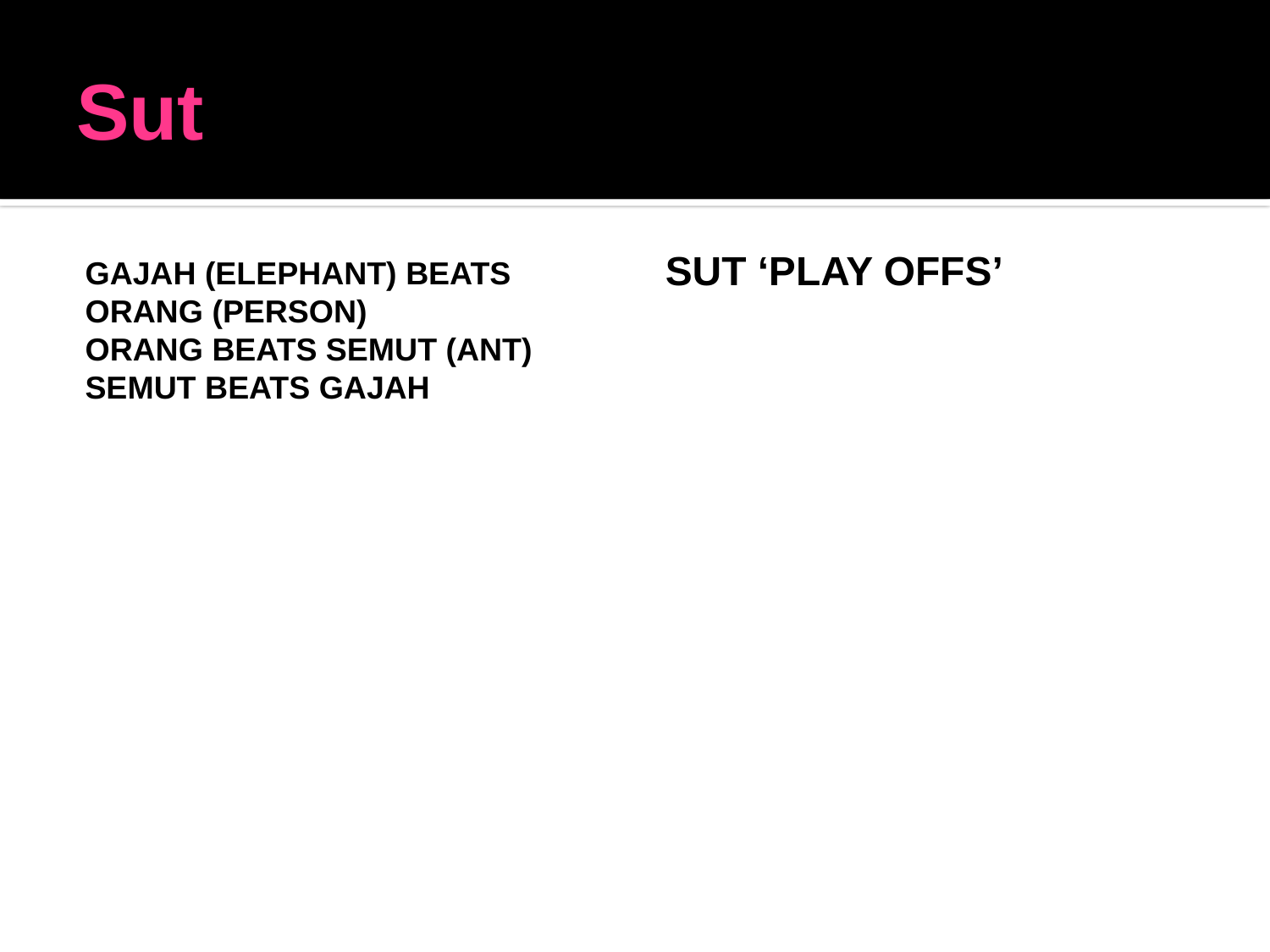

# Sut

Gajah (Elephant) beats orang (person)
Orang beats semut (ANT)
Semut beats Gajah

Sut ‘play offs’